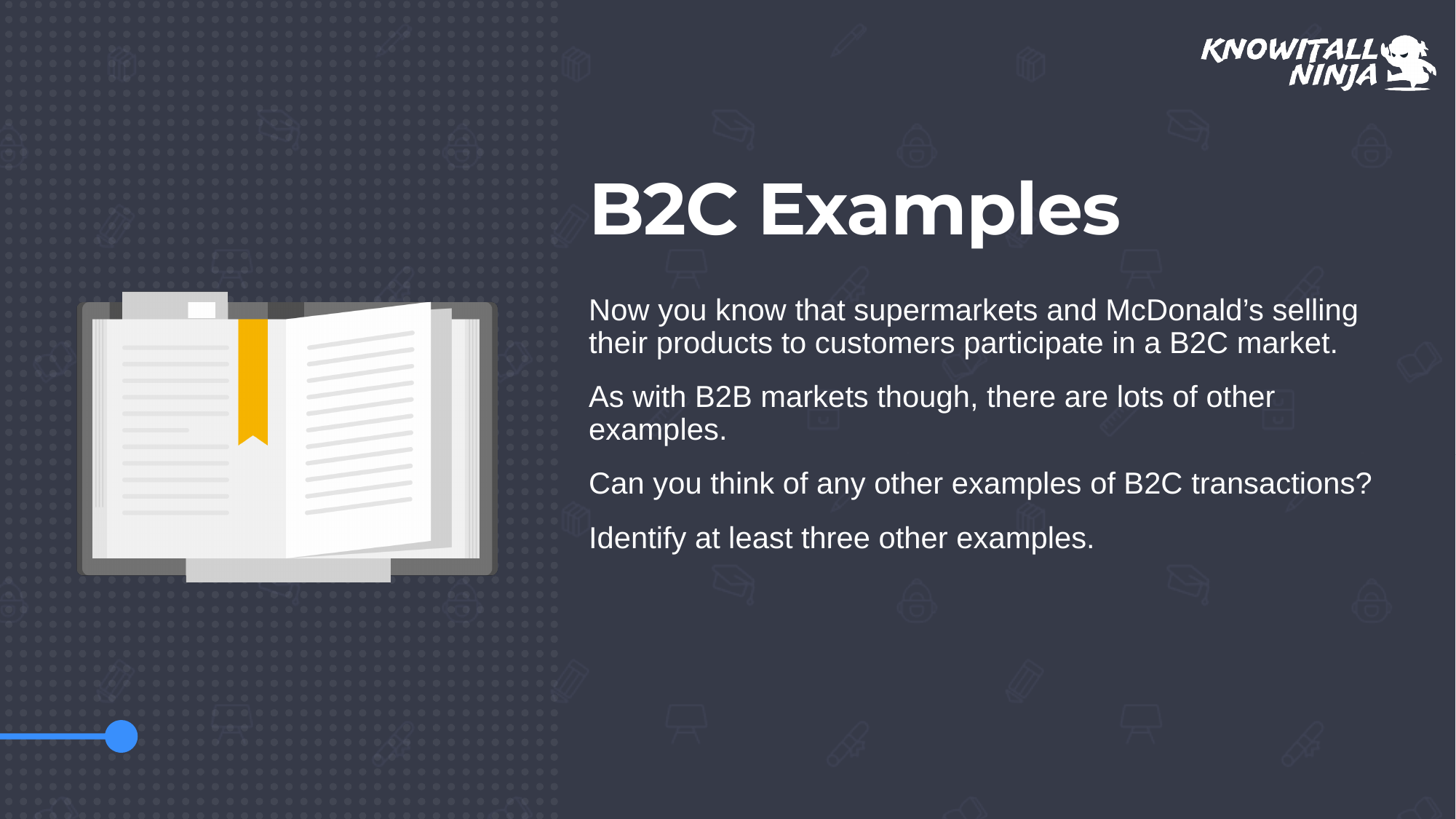

# B2C Examples
Now you know that supermarkets and McDonald’s selling their products to customers participate in a B2C market.
As with B2B markets though, there are lots of other examples.
Can you think of any other examples of B2C transactions?
Identify at least three other examples.